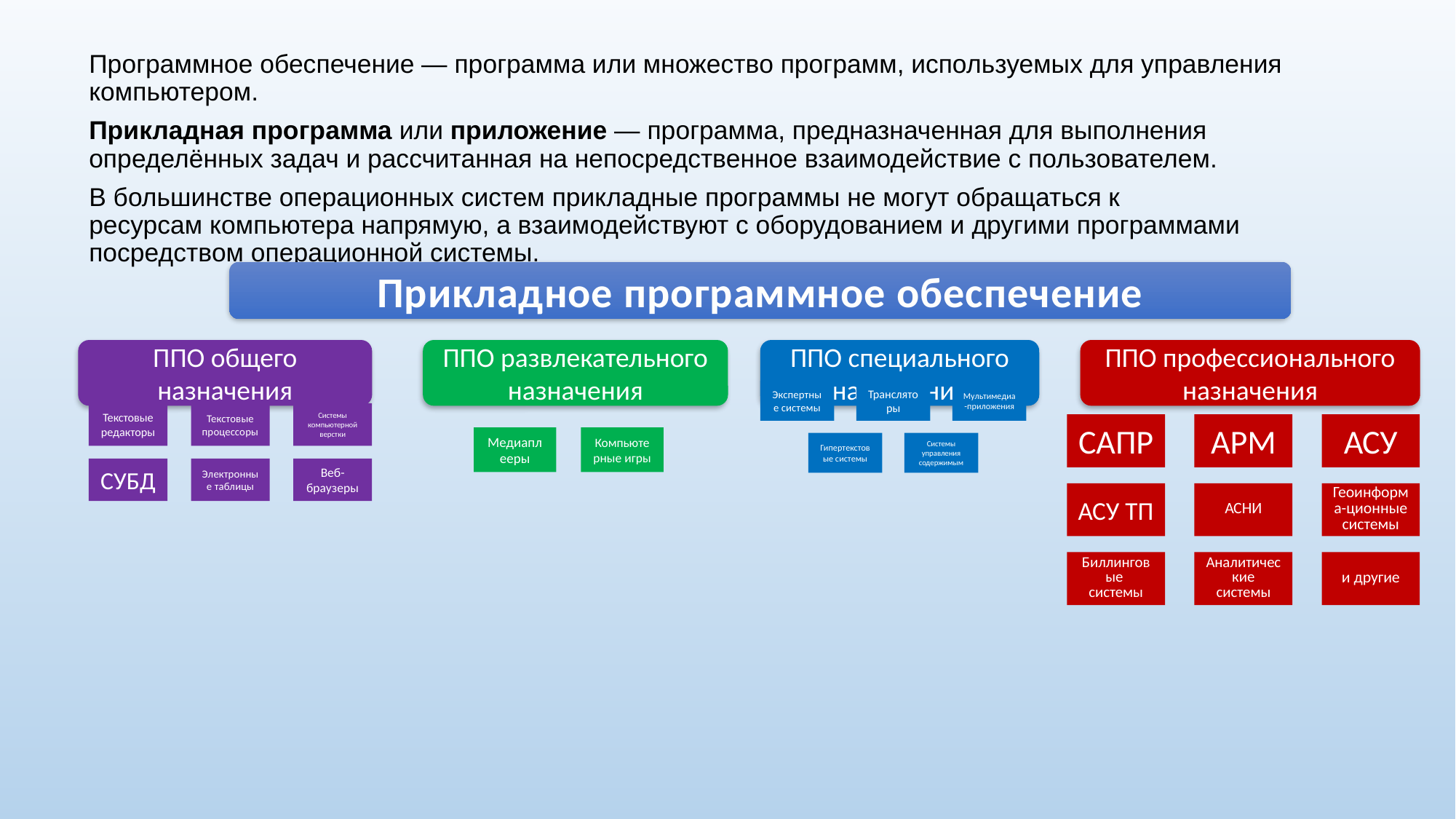

Программное обеспечение — программа или множество программ, используемых для управления компьютером.
Прикладная программа или приложение — программа, предназначенная для выполнения определённых задач и рассчитанная на непосредственное взаимодействие с пользователем.
В большинстве операционных систем прикладные программы не могут обращаться к ресурсам компьютера напрямую, а взаимодействуют с оборудованием и другими программами посредством операционной системы.
Прикладное программное обеспечение
ППО общего назначения
ППО развлекательного назначения
ППО специального назначения
ППО профессионального назначения
Экспертные системы
Мультимедиа-приложения
Гипертекстовые системы
Системы управления содержимым
Текстовые редакторы
Текстовые процессоры
Системы компьютерной верстки
СУБД
Электронные таблицы
Веб-браузеры
САПР
АРМ
АСУ
АСУ ТП
АСНИ
Геоинформа-ционные системы
Биллинговые
системы
Аналитические системы
и другие
Медиаплееры
Компьютерные игры